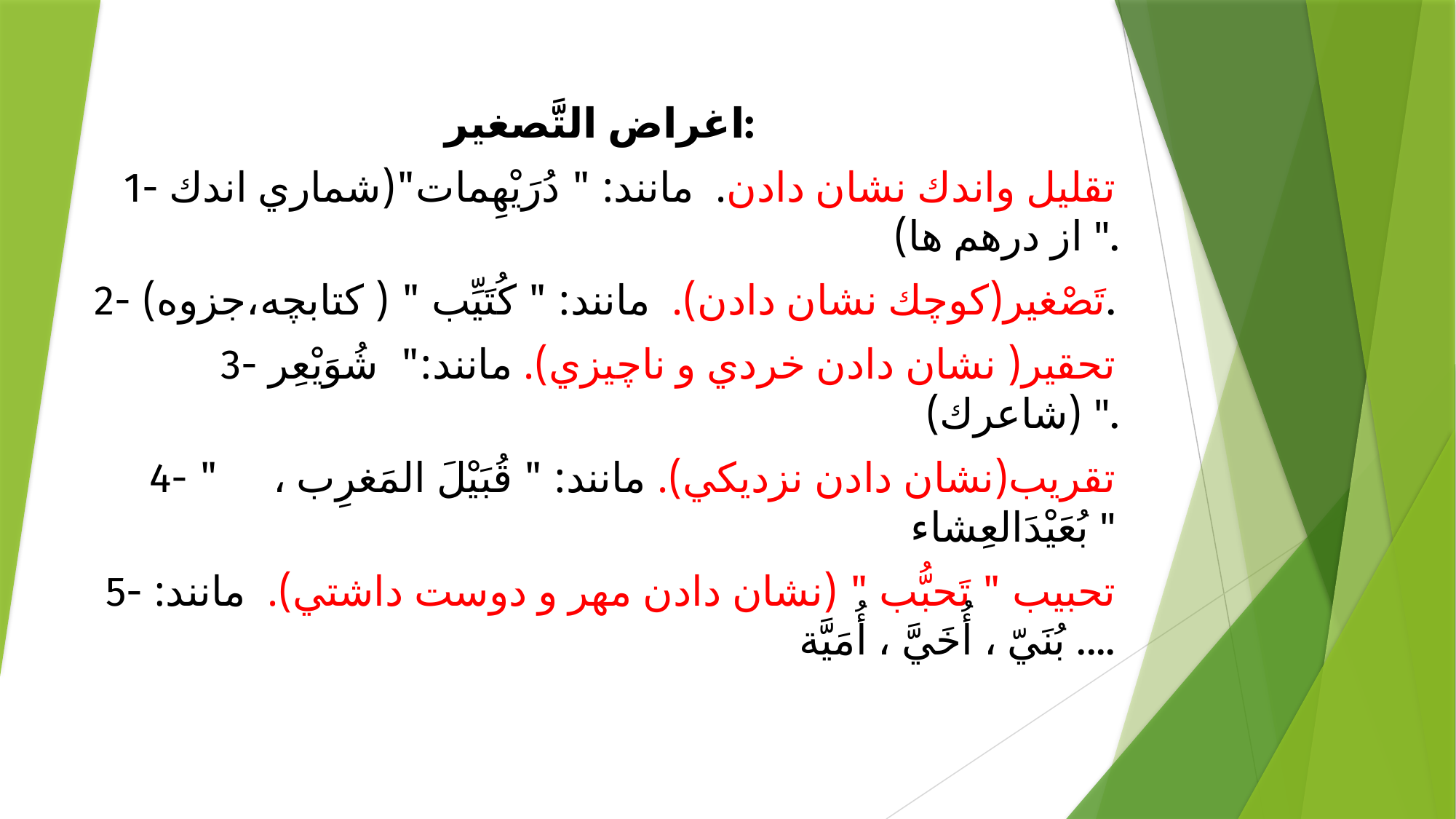

اغراض التَّصغير:
1- تقليل واندك نشان دادن.  مانند: " دُرَيْهِمات"(شماري اندك از درهم ها) ".
2- تَصْغير(كوچك نشان دادن).  مانند: " كُتَيِّب " ( كتابچه،جزوه).
3- تحقير( نشان دادن خردي و ناچيزي). مانند:"  شُوَيْعِر (شاعرك) ".
4- تقريب(نشان دادن نزديكي). مانند: " قُبَيْلَ المَغرِب ،     " بُعَيْدَالعِشاء "
5- تحبيب " تَحبُّب " (نشان دادن مهر و دوست داشتي).  مانند: بُنَيّ ، أُخَيَّ ، أُمَيَّة ....